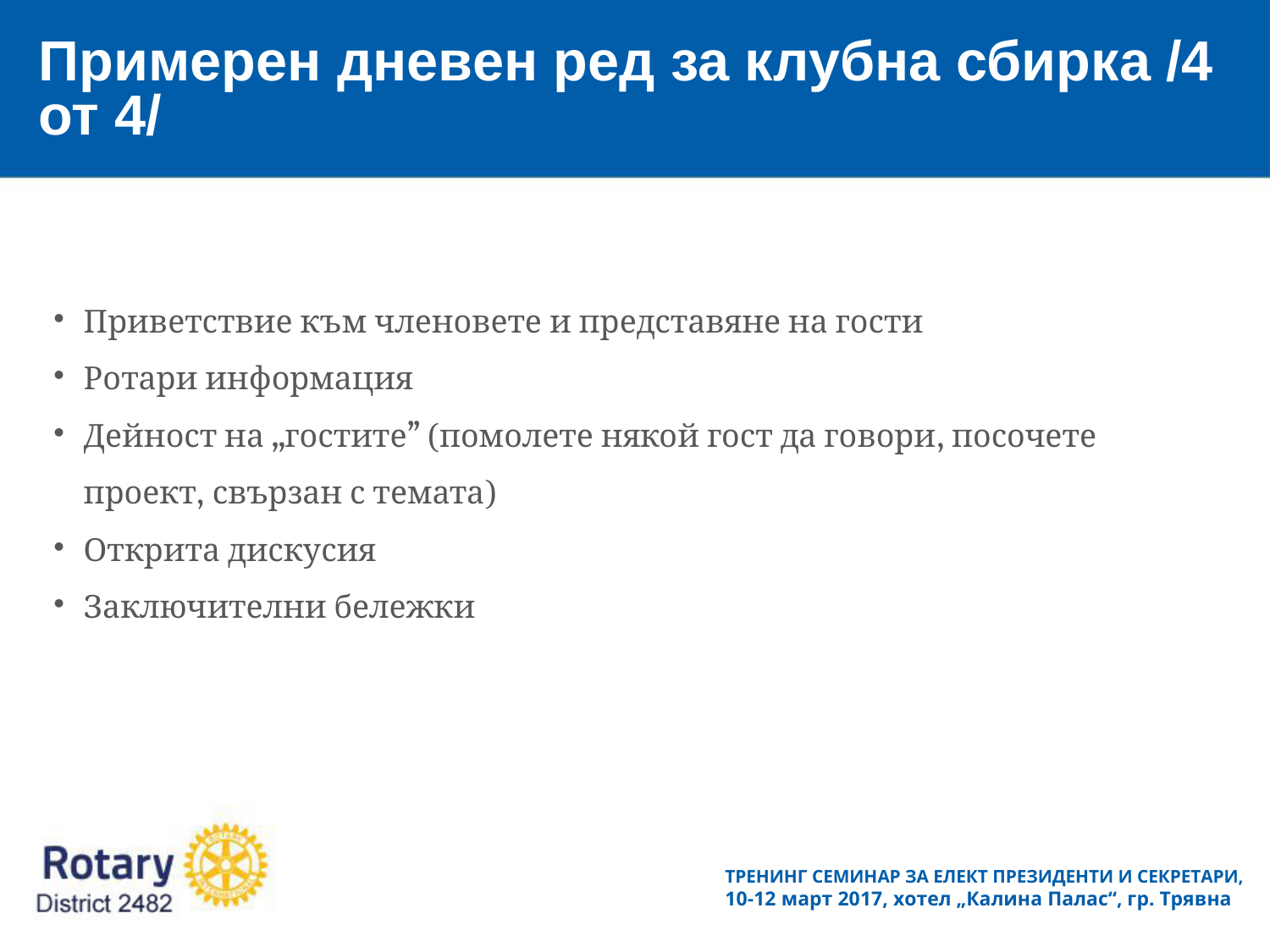

Примерен дневен ред за клубна сбирка /4 от 4/
Приветствие към членовете и представяне на гости
Ротари информация
Дейност на „гостите” (помолете някой гост да говори, посочете проект, свързан с темата)
Открита дискусия
Заключителни бележки